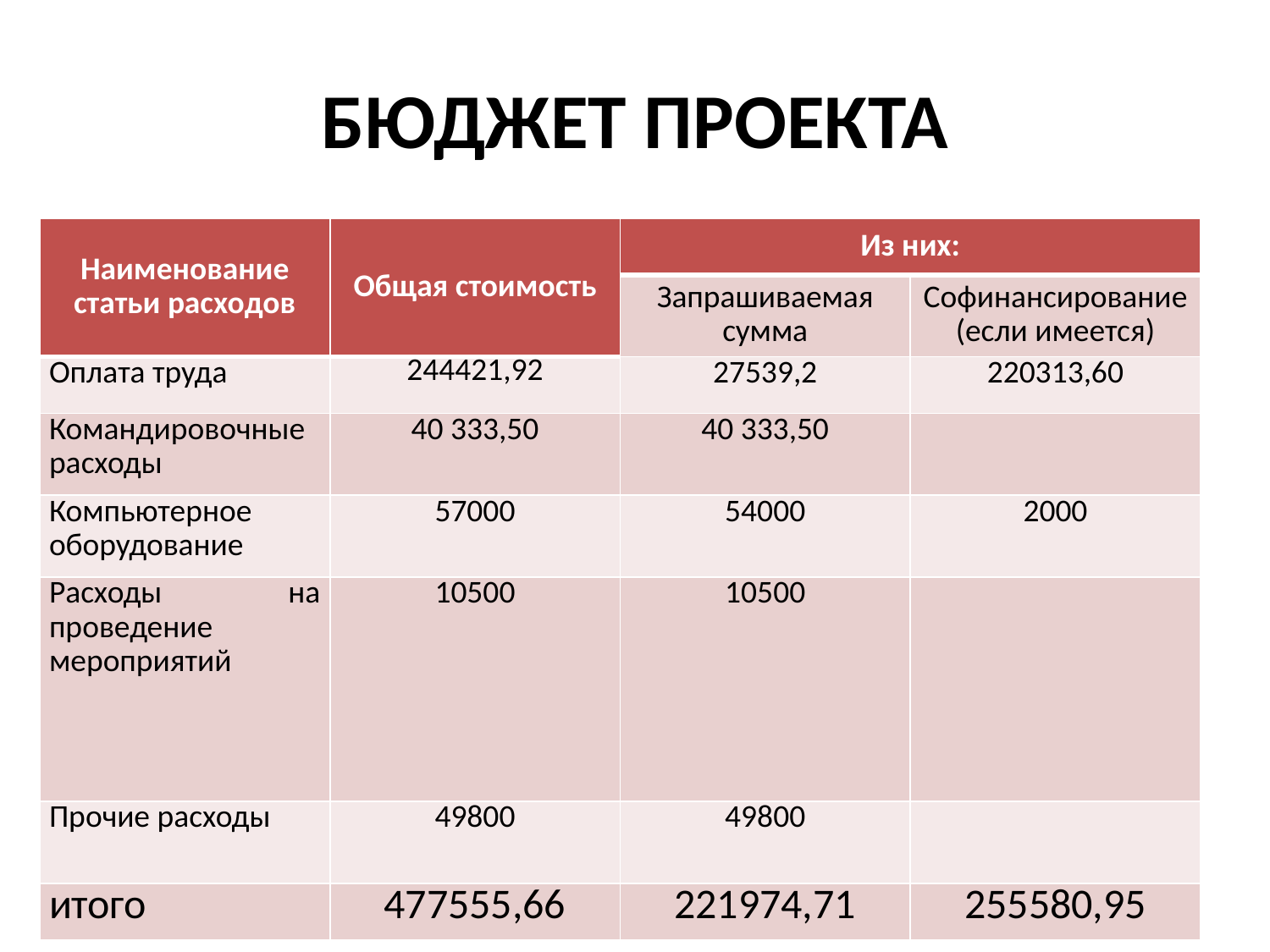

# БЮДЖЕТ ПРОЕКТА
| Наименование статьи расходов | Общая стоимость | Из них: |  |
| --- | --- | --- | --- |
|  |  | Запрашиваемая сумма | Софинансирование (если имеется) |
| Оплата труда | 244421,92 | 27539,2 | 220313,60 |
| Командировочные расходы | 40 333,50 | 40 333,50 |  |
| Компьютерное оборудование | 57000 | 54000 | 2000 |
| Расходы на проведение мероприятий | 10500 | 10500 |  |
| Прочие расходы | 49800 | 49800 |  |
| итого | 477555,66 | 221974,71 | 255580,95 |